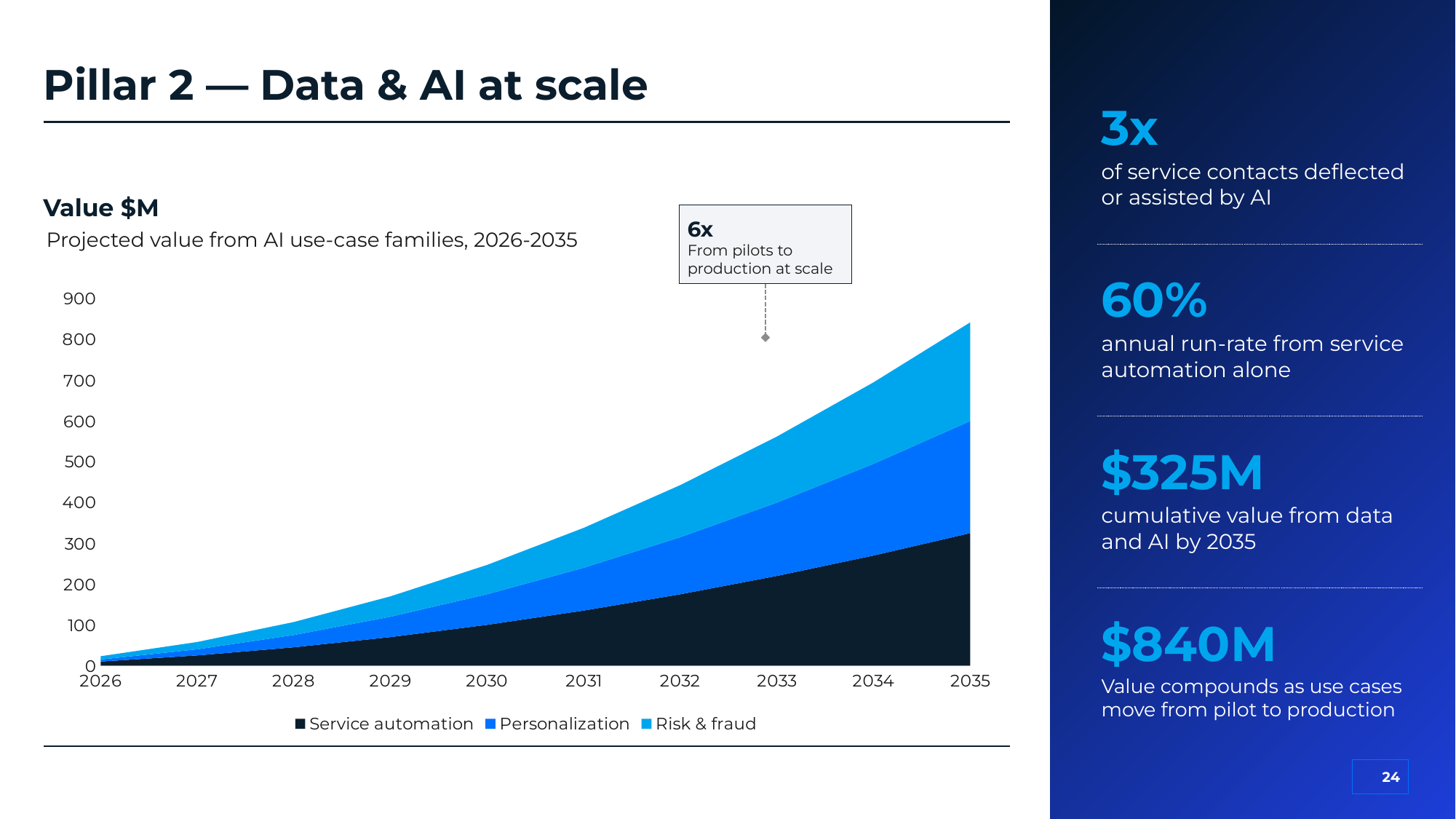

# Pillar 2 — Data & AI at scale
3x
of service contacts deflected or assisted by AI
Value $M
6x
From pilots to production at scale
Projected value from AI use-case families, 2026-2035
60%
annual run-rate from service automation alone

### Chart

| Category | Service automation | Personalization | Risk & fraud |
|---|---|---|---|
| 2026 | 10.0 | 5.0 | 8.0 |
| 2027 | 25.0 | 15.0 | 18.0 |
| 2028 | 45.0 | 30.0 | 32.0 |
| 2029 | 70.0 | 50.0 | 50.0 |
| 2030 | 100.0 | 75.0 | 72.0 |
| 2031 | 135.0 | 105.0 | 98.0 |
| 2032 | 175.0 | 140.0 | 128.0 |
| 2033 | 220.0 | 180.0 | 162.0 |
| 2034 | 270.0 | 225.0 | 200.0 |
| 2035 | 325.0 | 275.0 | 242.0 |
$325M
cumulative value from data and AI by 2035
$840M
Value compounds as use cases move from pilot to production
24